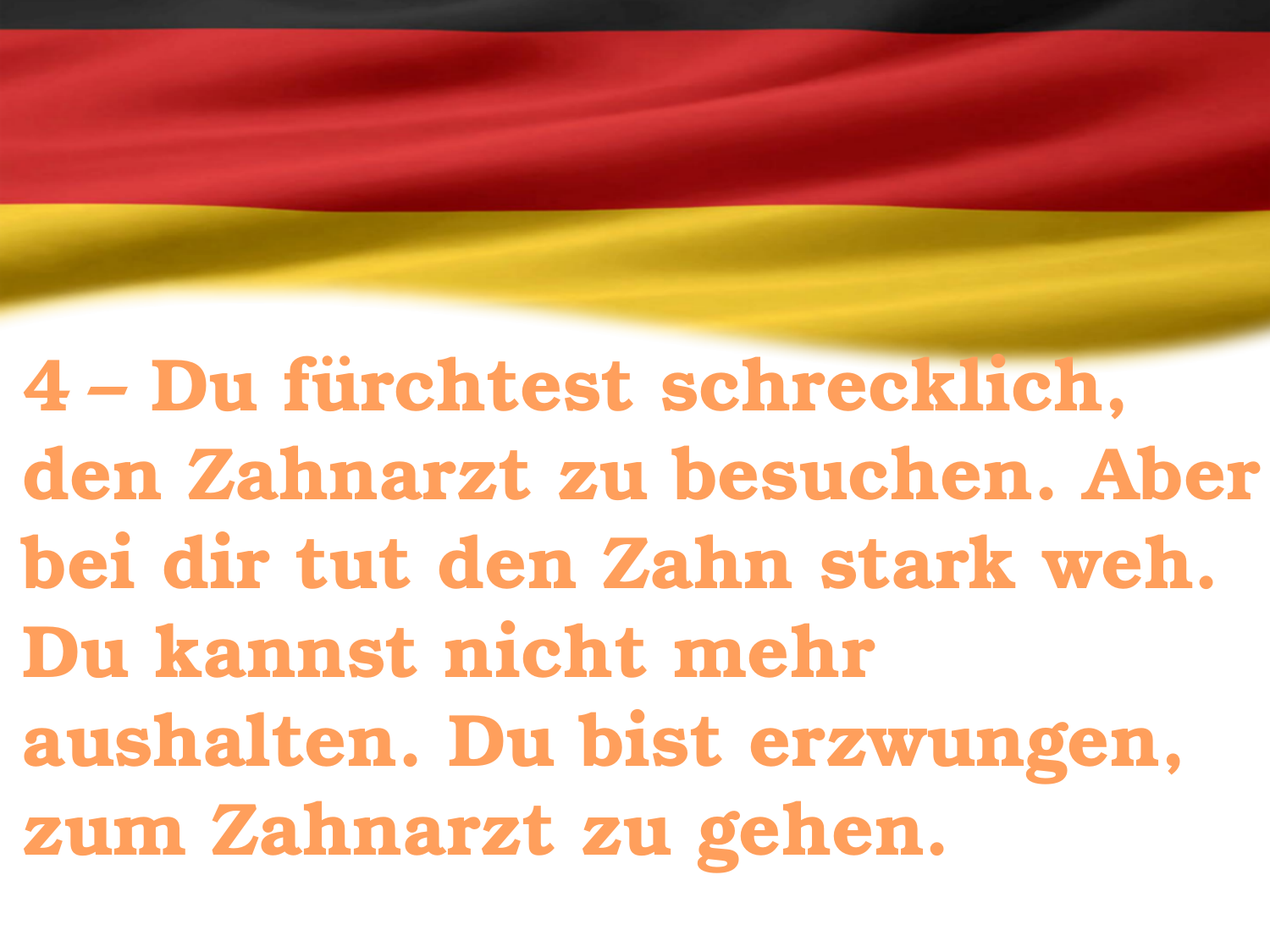

4 – Du fürchtest schrecklich, den Zahnarzt zu besuchen. Aber bei dir tut den Zahn stark weh. Du kannst nicht mehr aushalten. Du bist erzwungen, zum Zahnarzt zu gehen.